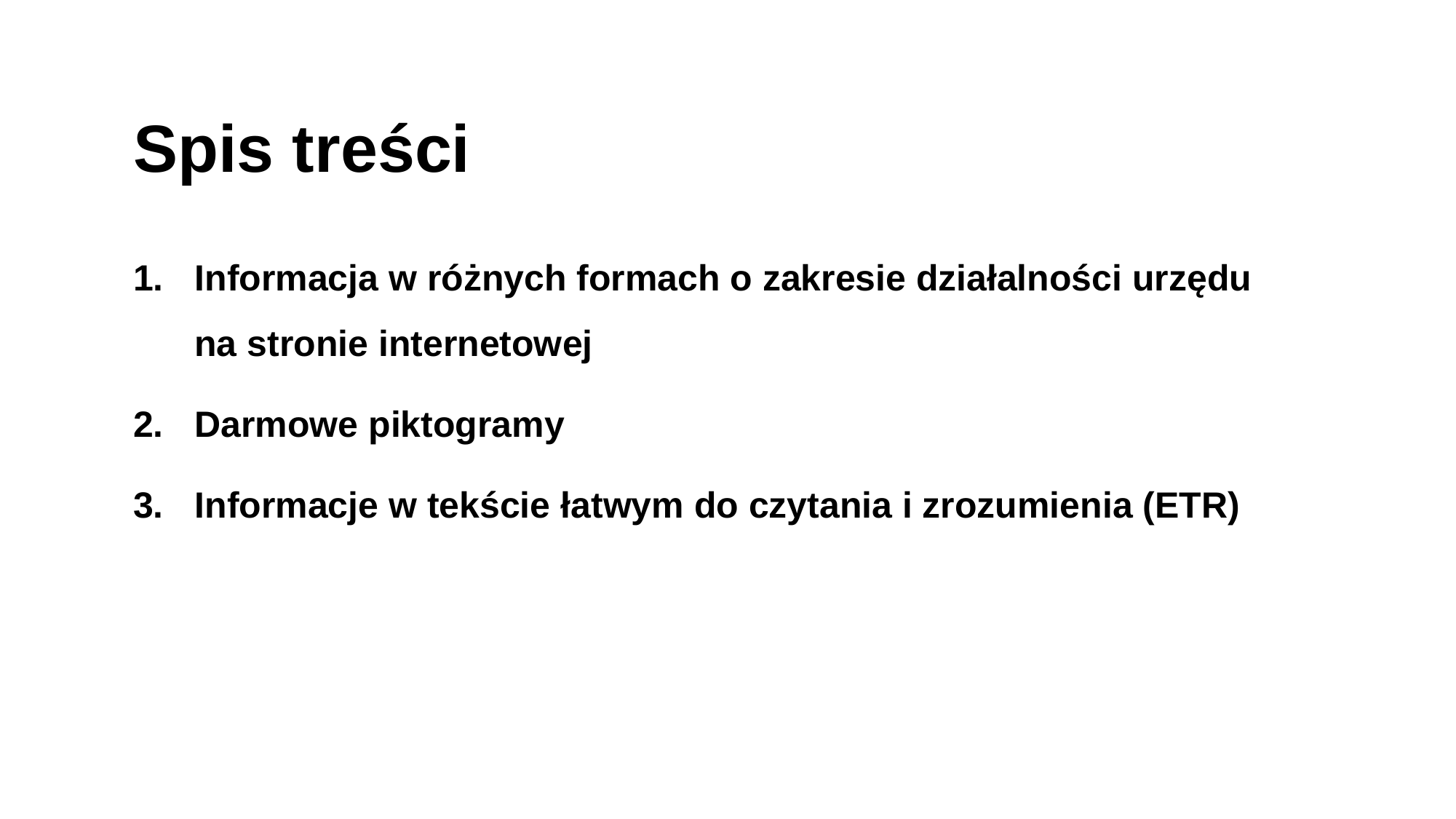

Spis treści
Informacja w różnych formach o zakresie działalności urzędu
na stronie internetowej
Darmowe piktogramy
Informacje w tekście łatwym do czytania i zrozumienia (ETR)